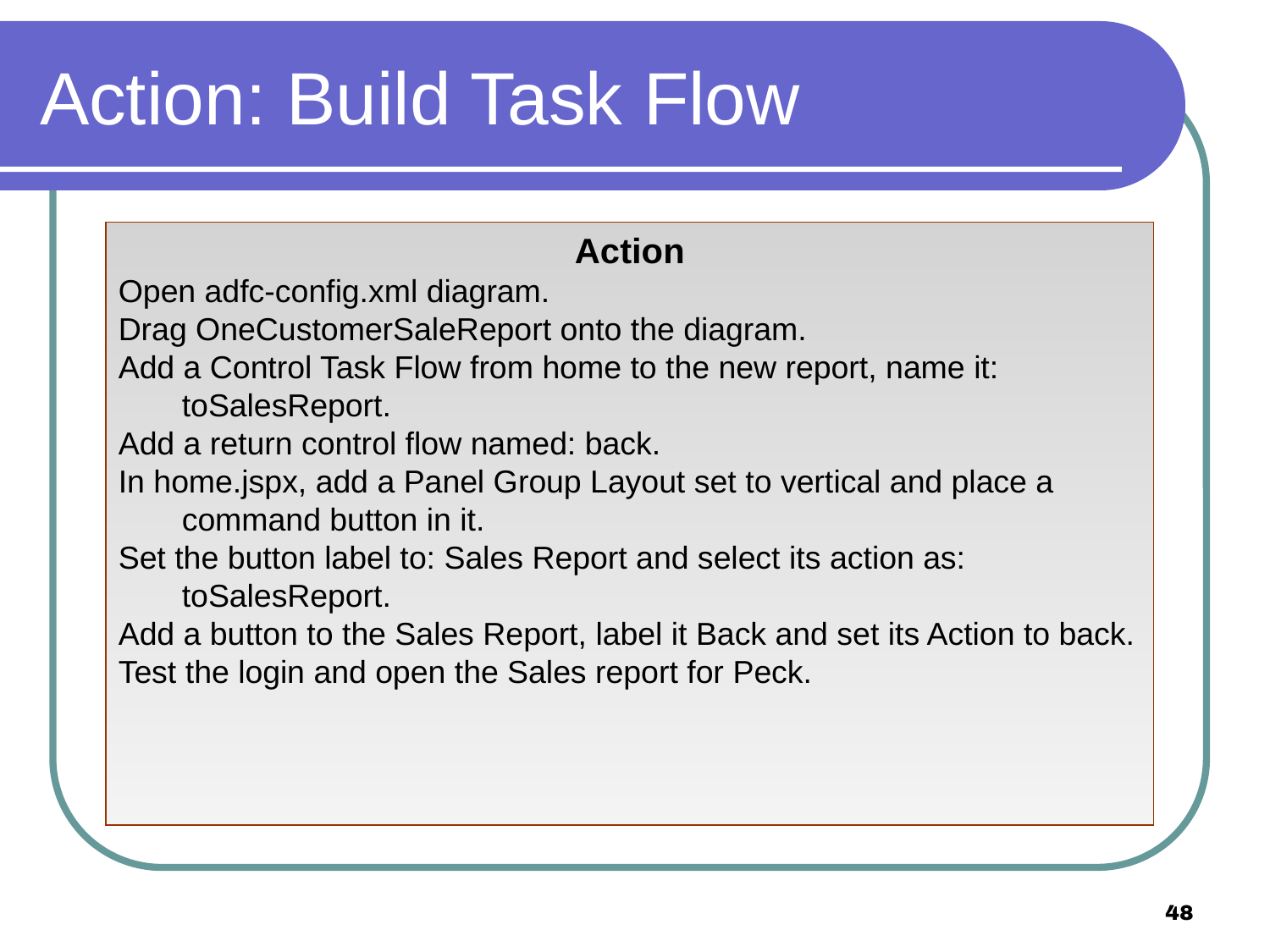

# Action: Build Task Flow
Action
Open adfc-config.xml diagram.
Drag OneCustomerSaleReport onto the diagram.
Add a Control Task Flow from home to the new report, name it: toSalesReport.
Add a return control flow named: back.
In home.jspx, add a Panel Group Layout set to vertical and place a command button in it.
Set the button label to: Sales Report and select its action as: toSalesReport.
Add a button to the Sales Report, label it Back and set its Action to back.
Test the login and open the Sales report for Peck.

48